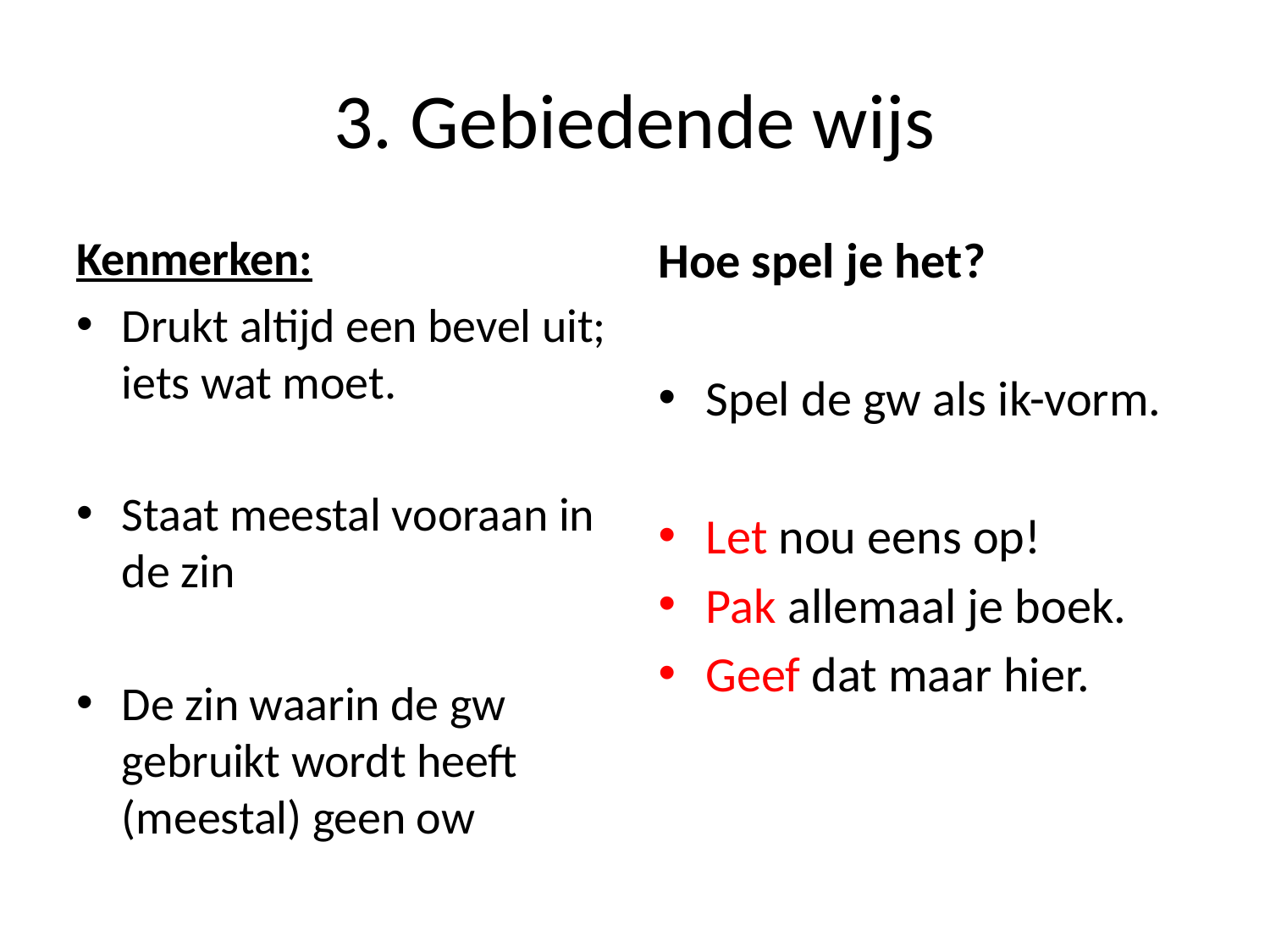

# 3. Gebiedende wijs
Kenmerken:
Drukt altijd een bevel uit; iets wat moet.

Staat meestal vooraan in de zin

De zin waarin de gw gebruikt wordt heeft (meestal) geen ow
Hoe spel je het?

Spel de gw als ik-vorm.

Let nou eens op!
Pak allemaal je boek.
Geef dat maar hier.